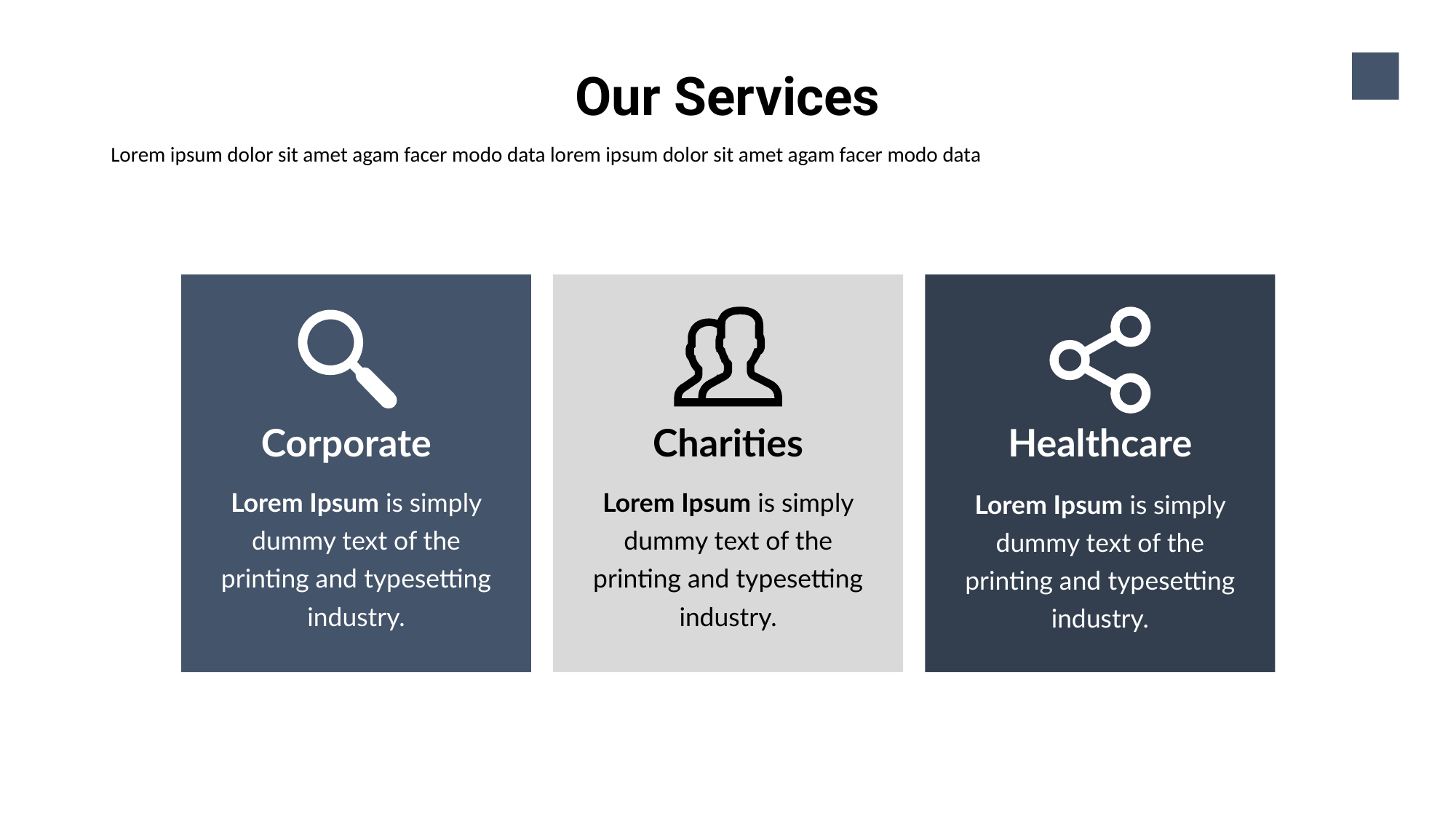

Our Services
8
Lorem ipsum dolor sit amet agam facer modo data lorem ipsum dolor sit amet agam facer modo data

Corporate
Lorem Ipsum is simply dummy text of the printing and typesetting industry.

Charities
Lorem Ipsum is simply dummy text of the printing and typesetting industry.

Healthcare
Lorem Ipsum is simply dummy text of the printing and typesetting industry.